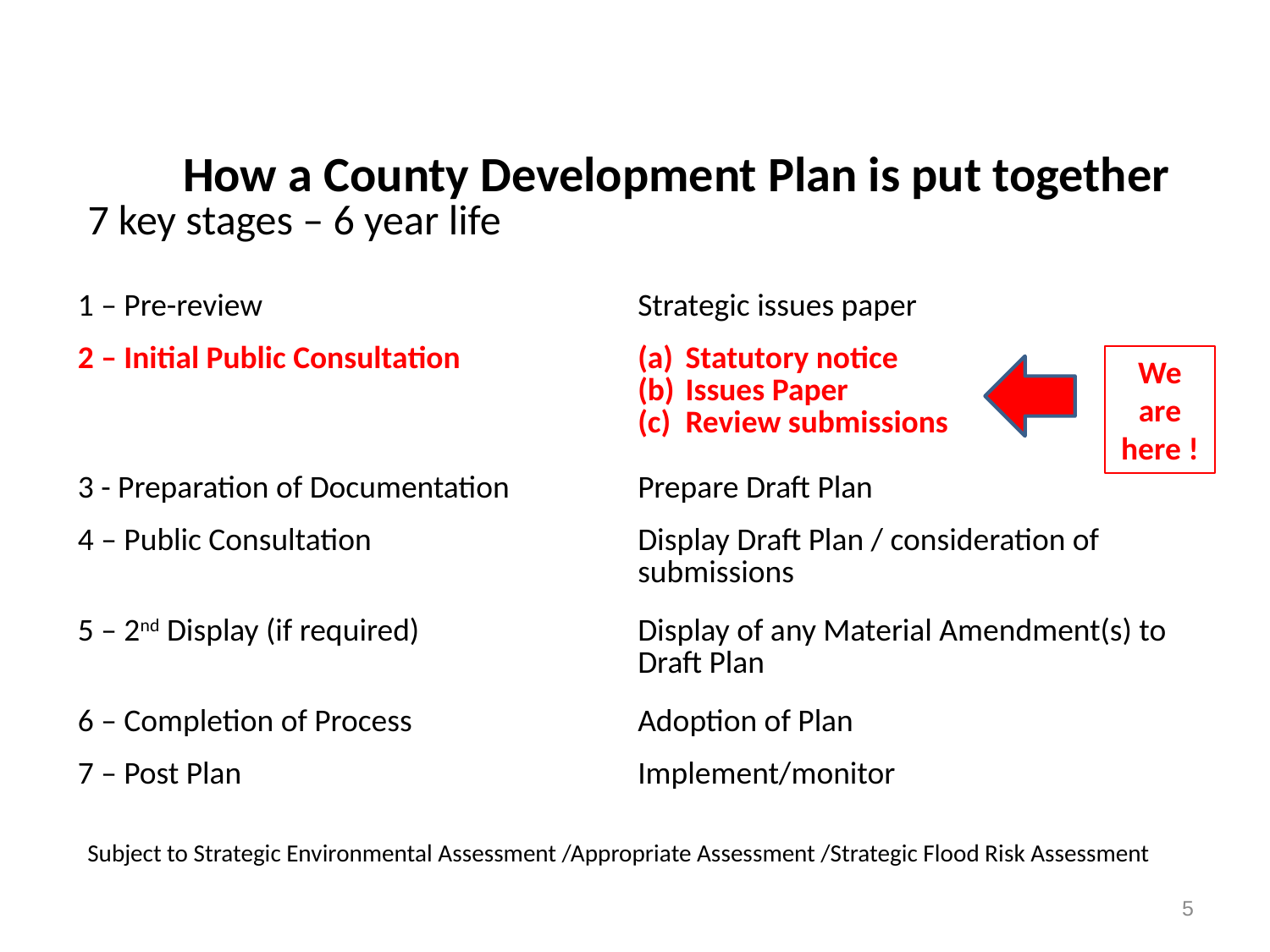

How a County Development Plan is put together

7 key stages – 6 year life

| 1 – Pre-review | Strategic issues paper |
| --- | --- |
| 2 – Initial Public Consultation | Statutory notice Issues Paper Review submissions |
| 3 - Preparation of Documentation | Prepare Draft Plan |
| 4 – Public Consultation | Display Draft Plan / consideration of submissions |
| 5 – 2nd Display (if required) | Display of any Material Amendment(s) to Draft Plan |
| 6 – Completion of Process | Adoption of Plan |
| 7 – Post Plan | Implement/monitor |
We are here !

Subject to Strategic Environmental Assessment /Appropriate Assessment /Strategic Flood Risk Assessment
5